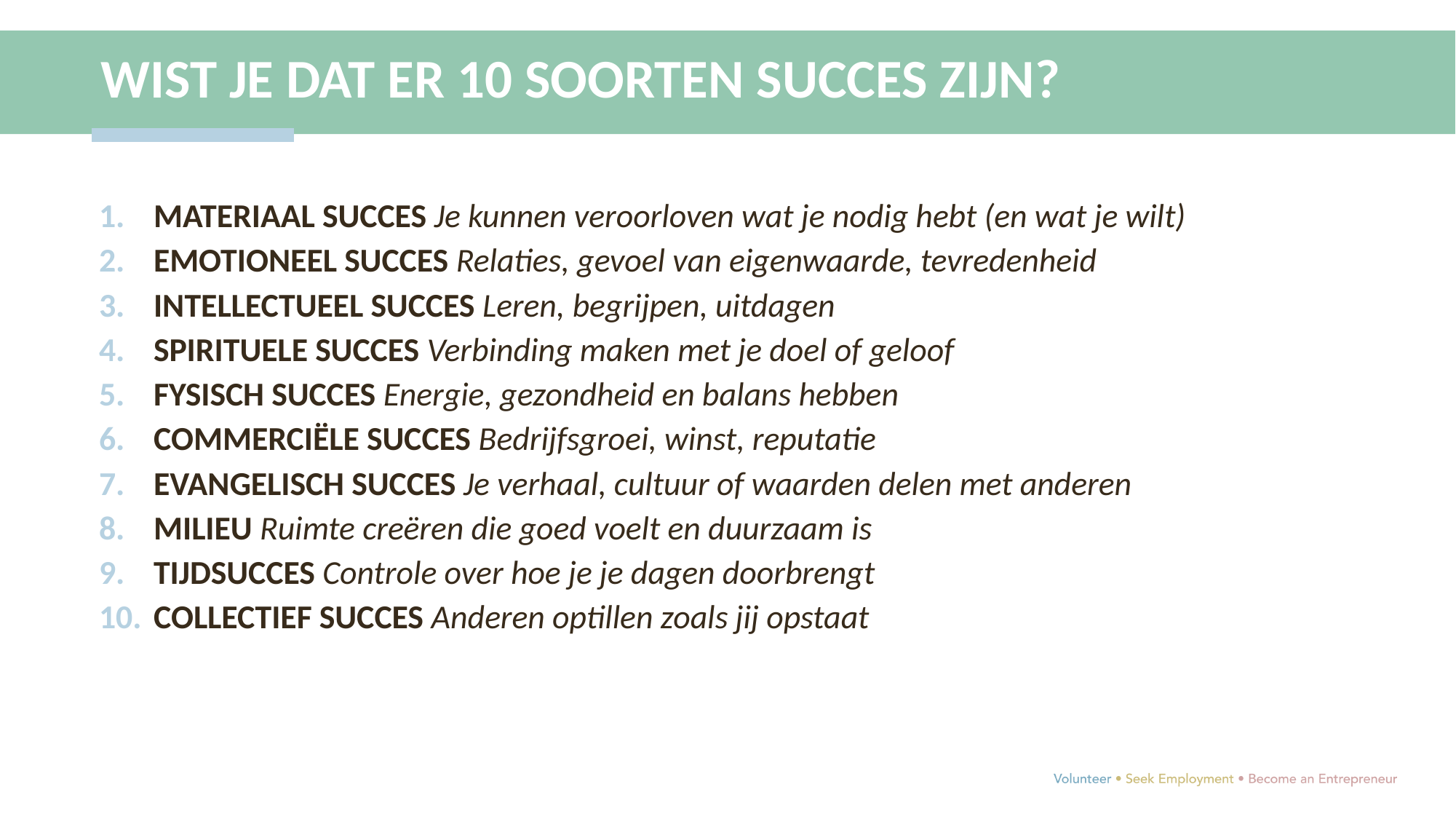

WIST JE DAT ER 10 SOORTEN SUCCES ZIJN?
MATERIAAL SUCCES Je kunnen veroorloven wat je nodig hebt (en wat je wilt)
EMOTIONEEL SUCCES Relaties, gevoel van eigenwaarde, tevredenheid
INTELLECTUEEL SUCCES Leren, begrijpen, uitdagen
SPIRITUELE SUCCES Verbinding maken met je doel of geloof
FYSISCH SUCCES Energie, gezondheid en balans hebben
COMMERCIËLE SUCCES Bedrijfsgroei, winst, reputatie
EVANGELISCH SUCCES Je verhaal, cultuur of waarden delen met anderen
MILIEU Ruimte creëren die goed voelt en duurzaam is
TIJDSUCCES Controle over hoe je je dagen doorbrengt
COLLECTIEF SUCCES Anderen optillen zoals jij opstaat